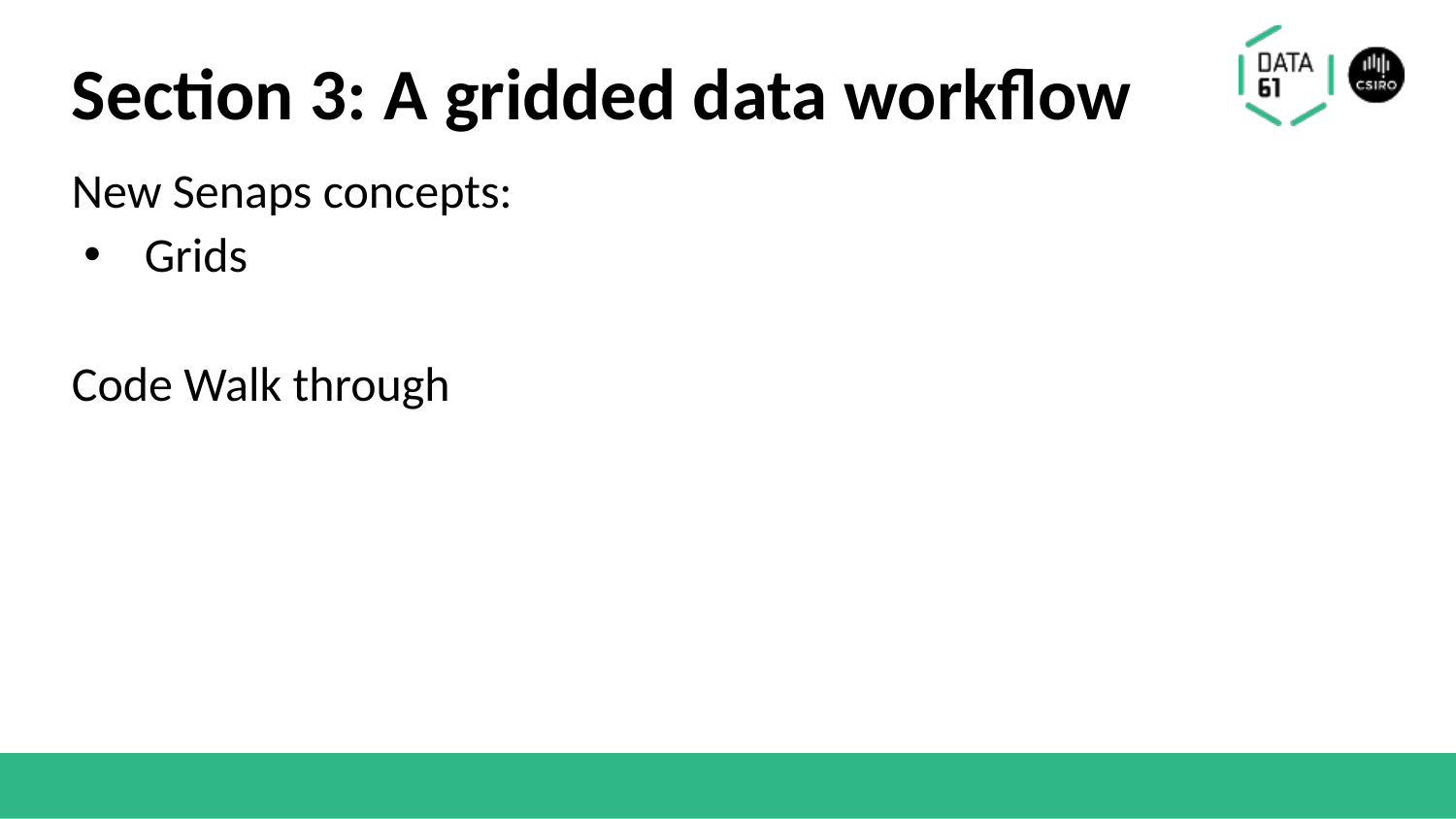

# Section 3: A gridded data workflow
New Senaps concepts:
Grids

Code Walk through